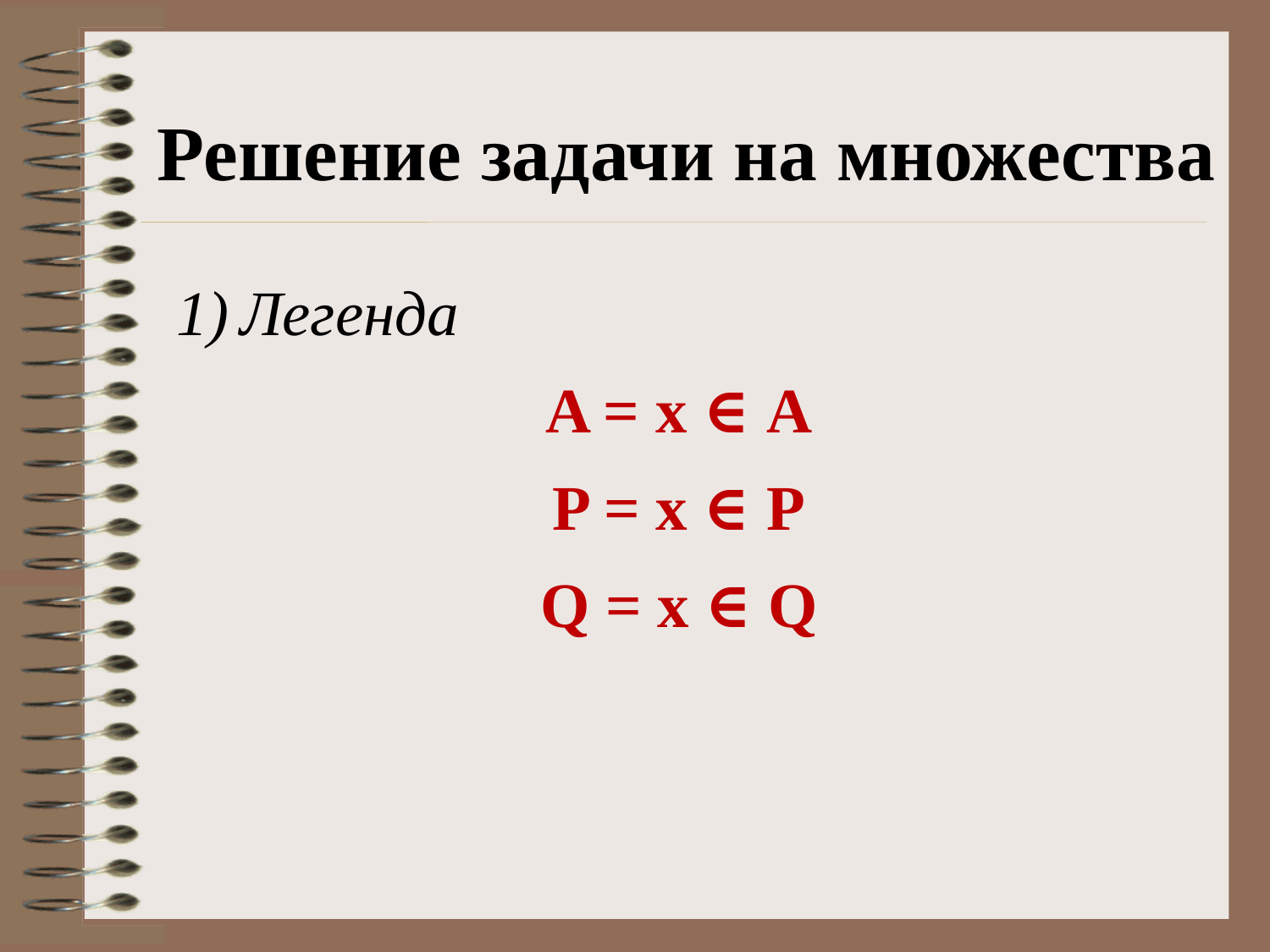

Решение задачи на множества
Легенда
A = x ∈ A
P = x ∈ P
Q = x ∈ Q